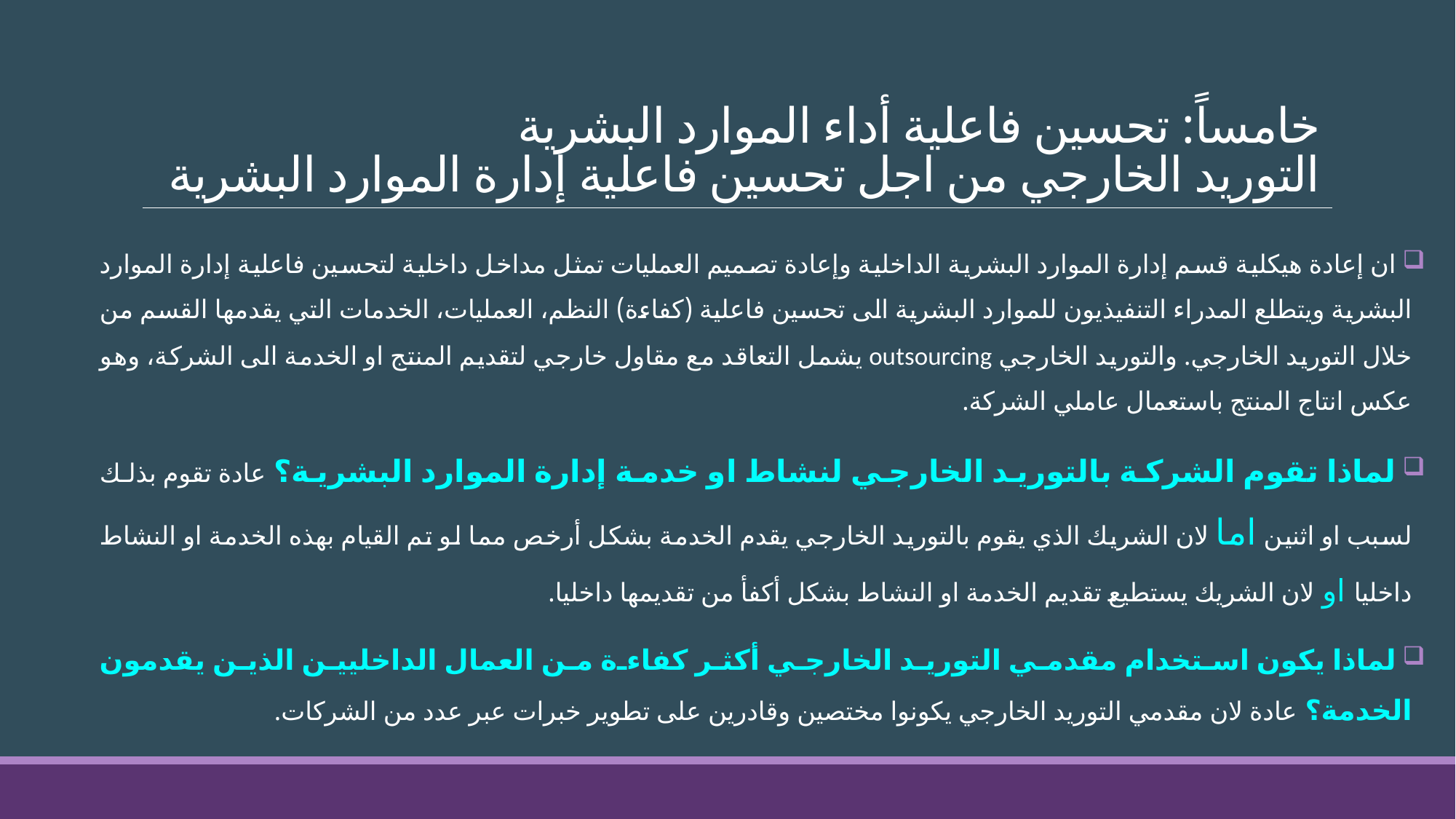

# خامساً: تحسين فاعلية أداء الموارد البشرية التوريد الخارجي من اجل تحسين فاعلية إدارة الموارد البشرية
 ان إعادة هيكلية قسم إدارة الموارد البشرية الداخلية وإعادة تصميم العمليات تمثل مداخل داخلية لتحسين فاعلية إدارة الموارد البشرية ويتطلع المدراء التنفيذيون للموارد البشرية الى تحسين فاعلية (كفاءة) النظم، العمليات، الخدمات التي يقدمها القسم من خلال التوريد الخارجي. والتوريد الخارجي outsourcing يشمل التعاقد مع مقاول خارجي لتقديم المنتج او الخدمة الى الشركة، وهو عكس انتاج المنتج باستعمال عاملي الشركة.
 لماذا تقوم الشركة بالتوريد الخارجي لنشاط او خدمة إدارة الموارد البشرية؟ عادة تقوم بذلك لسبب او اثنين اما لان الشريك الذي يقوم بالتوريد الخارجي يقدم الخدمة بشكل أرخص مما لو تم القيام بهذه الخدمة او النشاط داخليا او لان الشريك يستطيع تقديم الخدمة او النشاط بشكل أكفأ من تقديمها داخليا.
 لماذا يكون استخدام مقدمي التوريد الخارجي أكثر كفاءة من العمال الداخليين الذين يقدمون الخدمة؟ عادة لان مقدمي التوريد الخارجي يكونوا مختصين وقادرين على تطوير خبرات عبر عدد من الشركات.